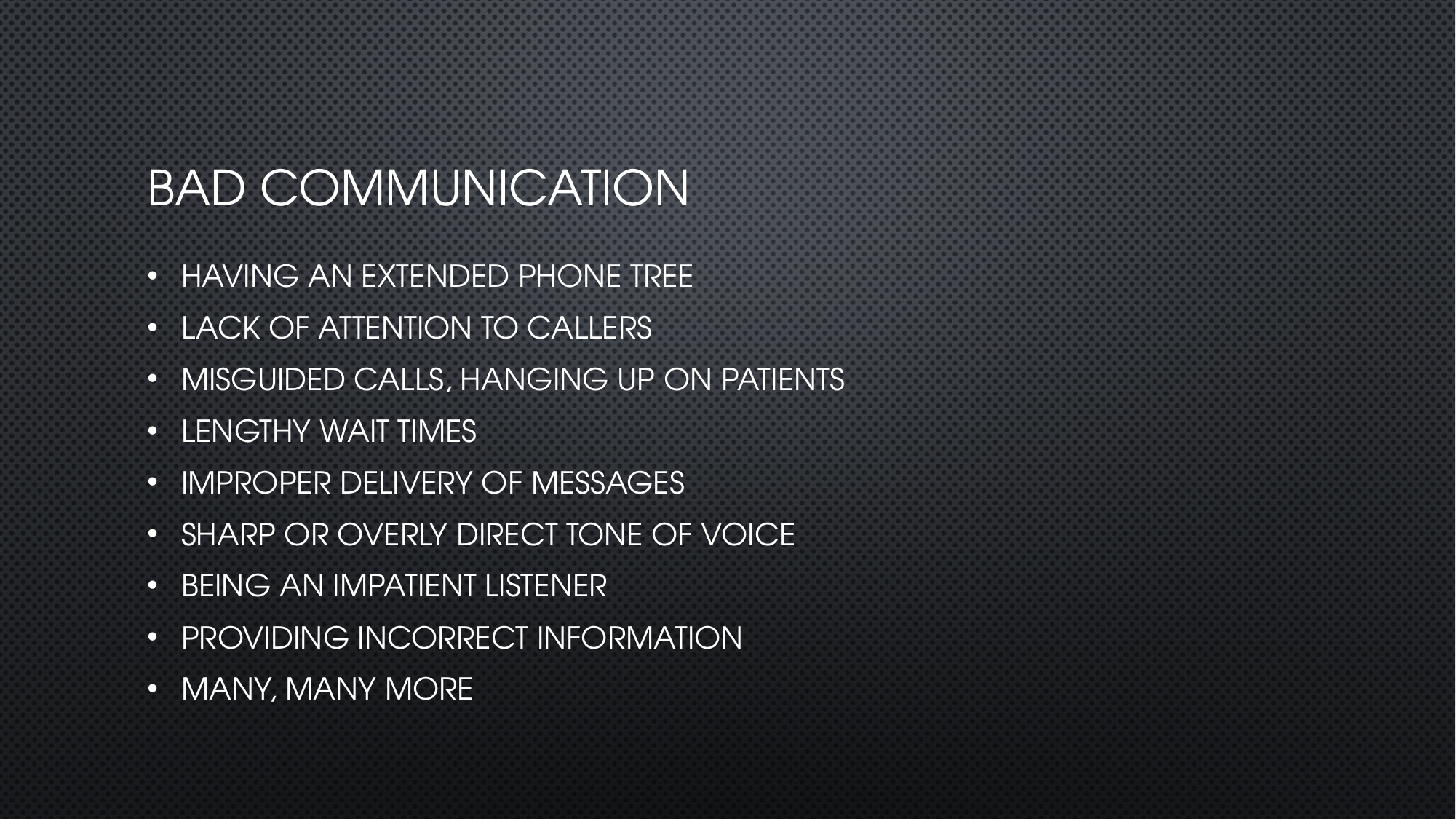

# Bad communication
Having an extended phone tree
Lack of attention to callers
Misguided calls, hanging up on patients
Lengthy wait times
Improper delivery of messages
Sharp or overly direct tone of voice
Being an impatient listener
Providing incorrect information
Many, many more